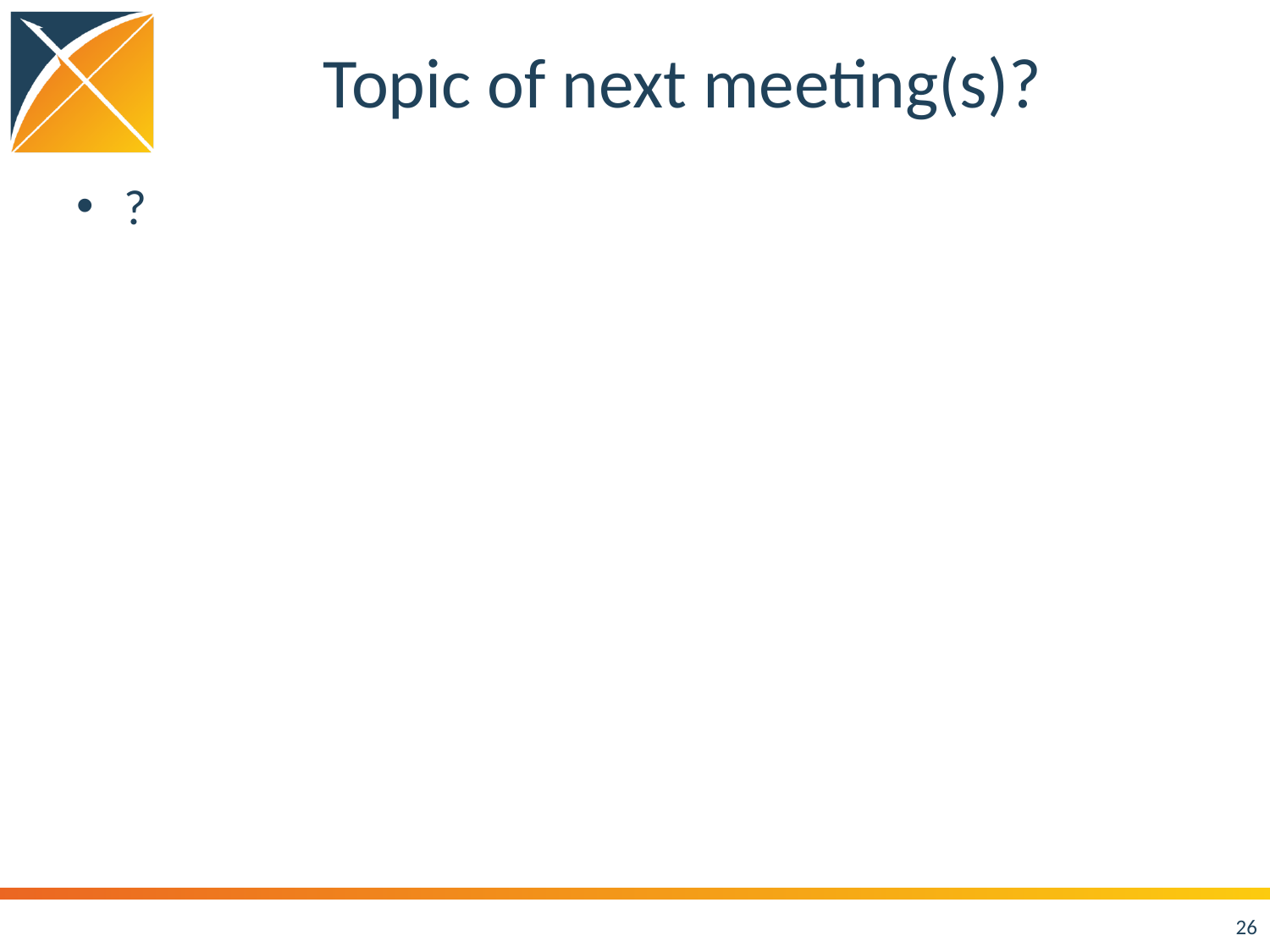

# Topic of next meeting(s)?
?
26